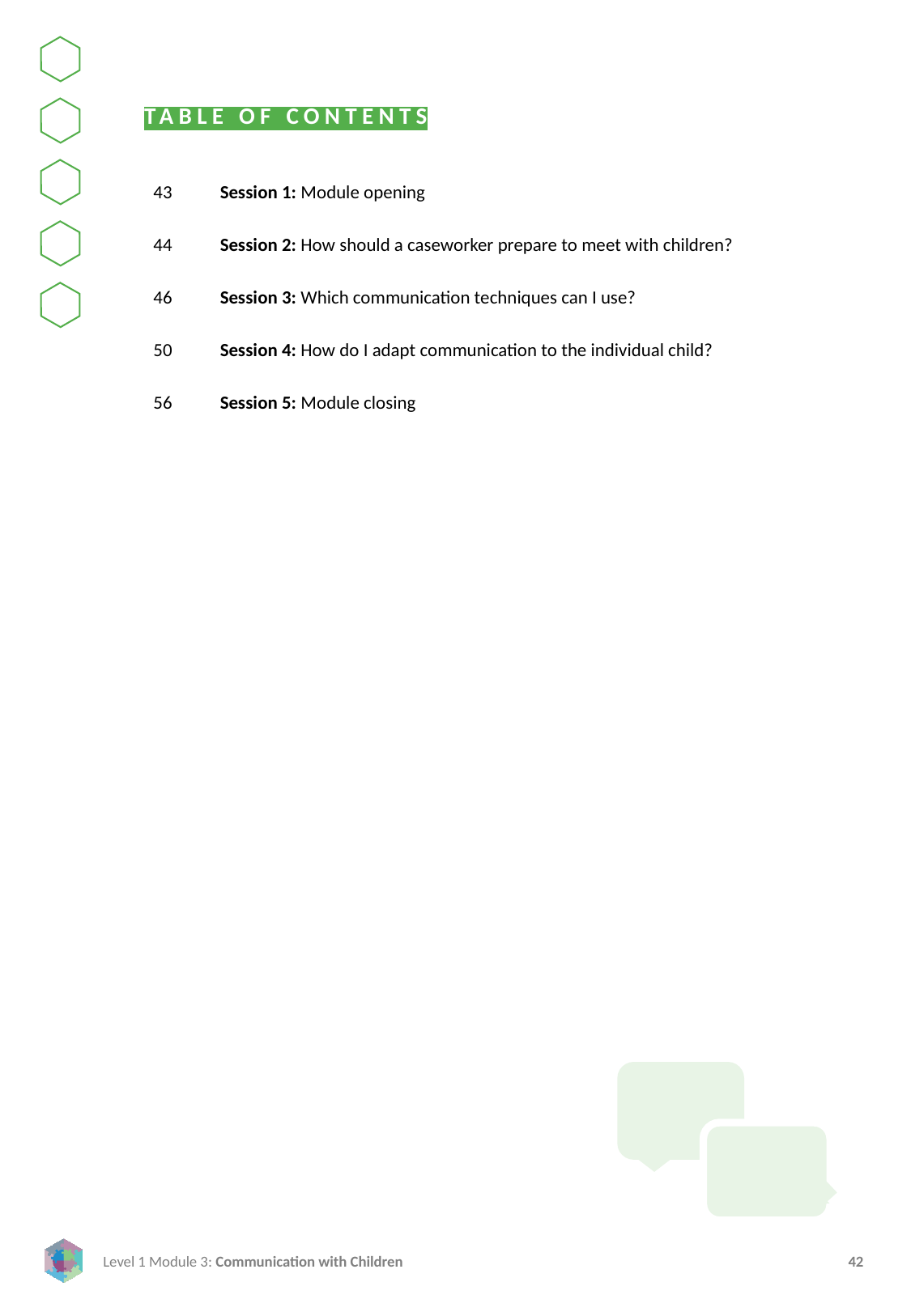

TABLE OF CONTENTS

43
44
46
50
56
Session 1: Module opening
Session 2: How should a caseworker prepare to meet with children?
Session 3: Which communication techniques can I use?
Session 4: How do I adapt communication to the individual child?
Session 5: Module closing